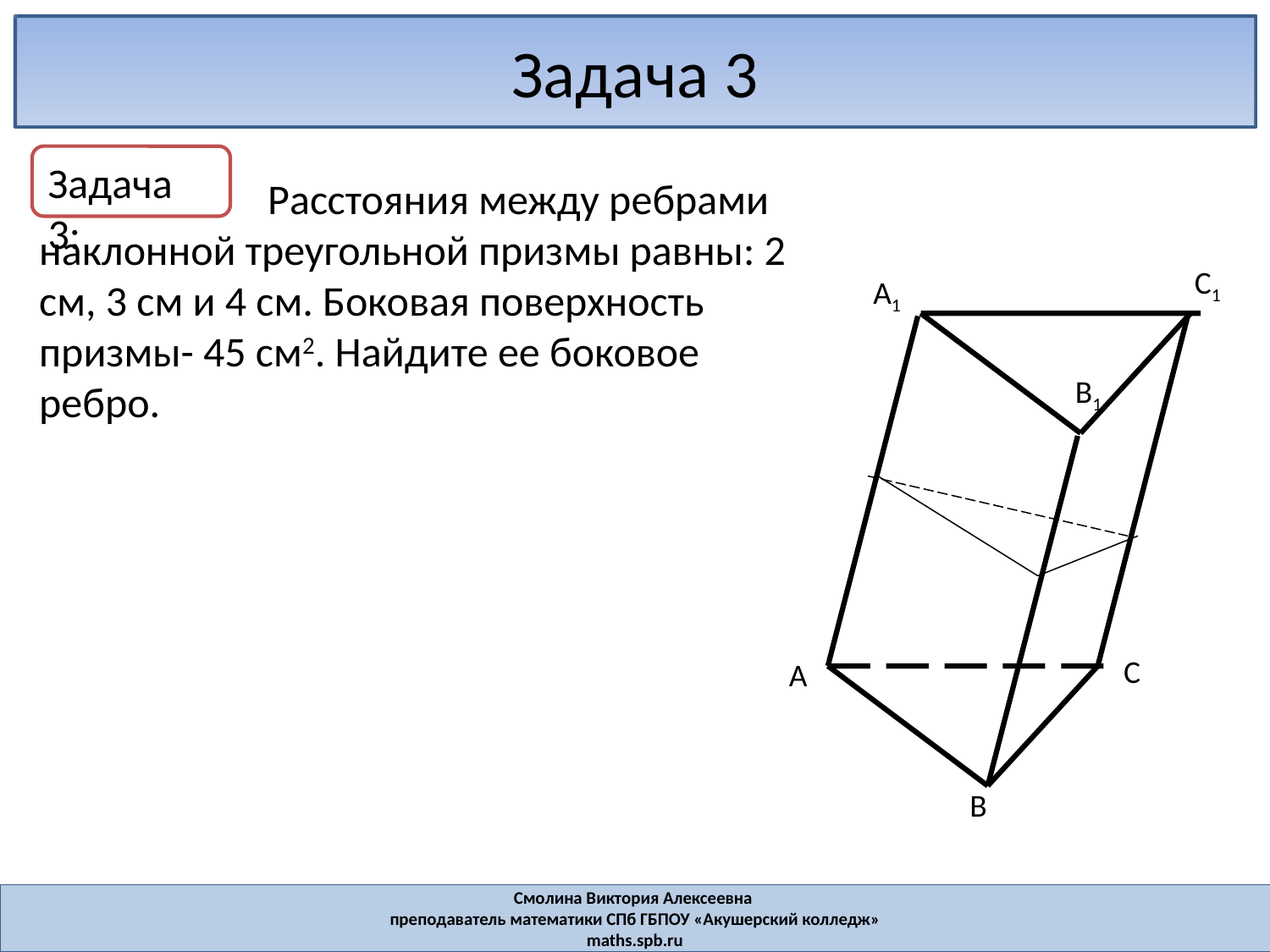

Задача 3
Задача 3:
                        Расстояния между ребрами наклонной треугольной призмы равны: 2 см, 3 см и 4 см. Боковая поверхность призмы- 45 см2. Найдите ее боковое ребро.
C1
A1

B1

C
A

B
Смолина Виктория Алексеевна
преподаватель математики СПб ГБПОУ «Акушерский колледж»
maths.spb.ru